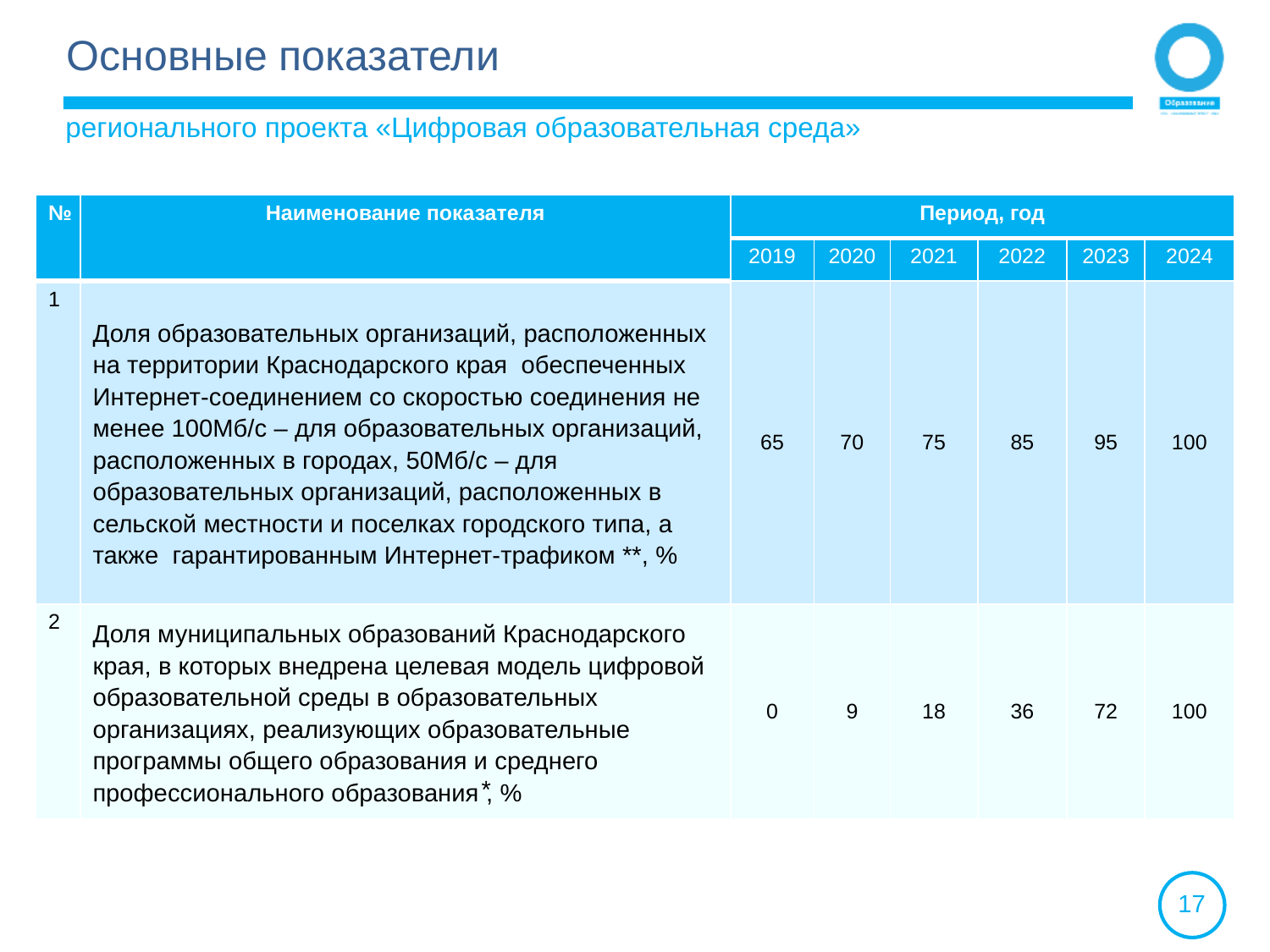

Основные показатели
регионального проекта «Цифровая образовательная среда»
| № | Наименование показателя | Период, год |  |  |  |  |  |
| --- | --- | --- | --- | --- | --- | --- | --- |
|  |  | 2019 | 2020 | 2021 | 2022 | 2023 | 2024 |
| 1 | Доля образовательных организаций, расположенных на территории Краснодарского края обеспеченных Интернет-соединением со скоростью соединения не менее 100Мб/c – для образовательных организаций, расположенных в городах, 50Мб/c – для образовательных организаций, расположенных в сельской местности и поселках городского типа, а также гарантированным Интернет-трафиком \*\*, % | 65 | 70 | 75 | 85 | 95 | 100 |
| 2 | Доля муниципальных образований Краснодарского края, в которых внедрена целевая модель цифровой образовательной среды в образовательных организациях, реализующих образовательные программы общего образования и среднего профессионального образования ⃰, % | 0 | 9 | 18 | 36 | 72 | 100 |